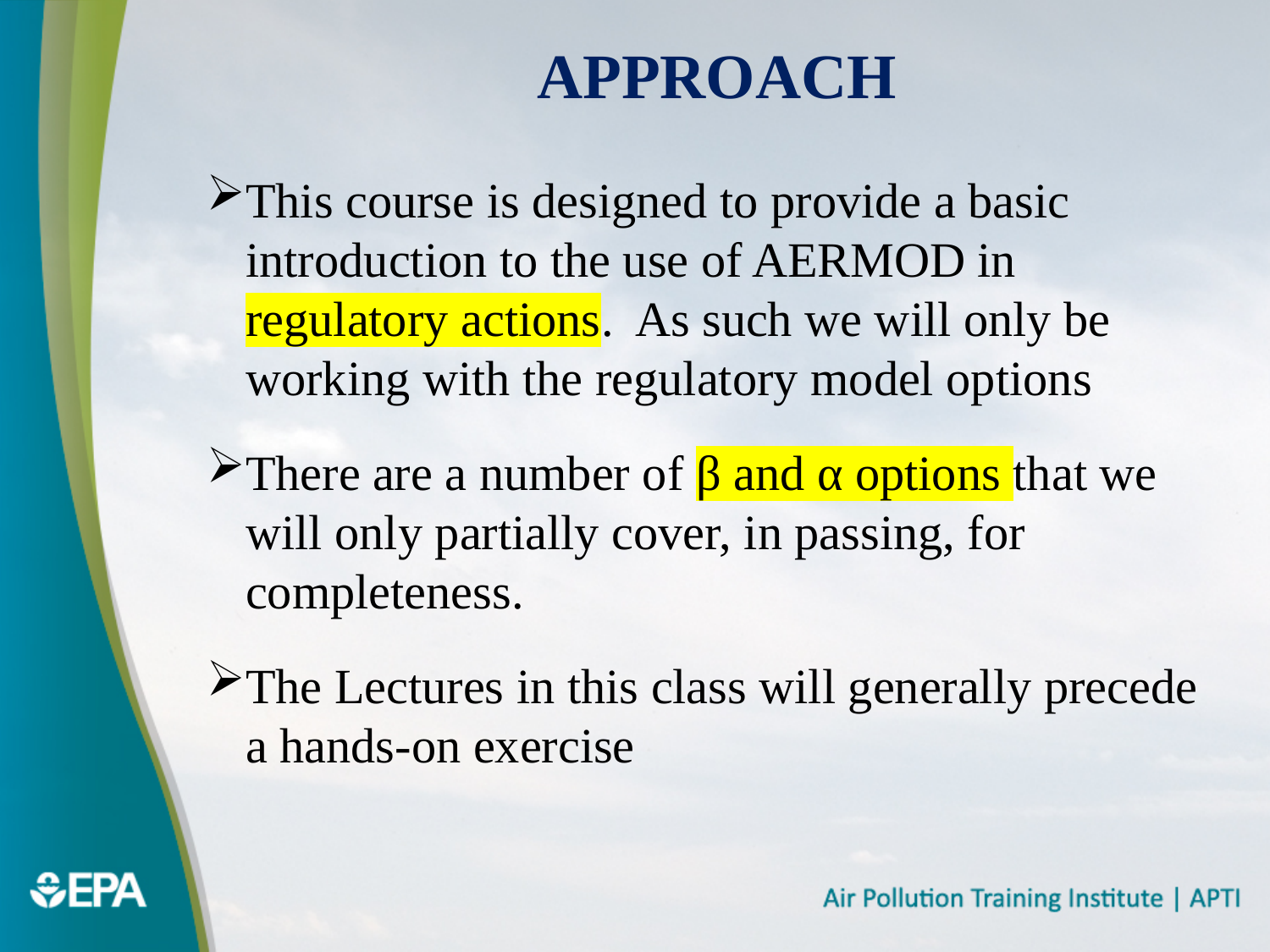

# Approach
This course is designed to provide a basic introduction to the use of AERMOD in regulatory actions.  As such we will only be working with the regulatory model options
There are a number of β and α options that we will only partially cover, in passing, for completeness.
The Lectures in this class will generally precede a hands-on exercise